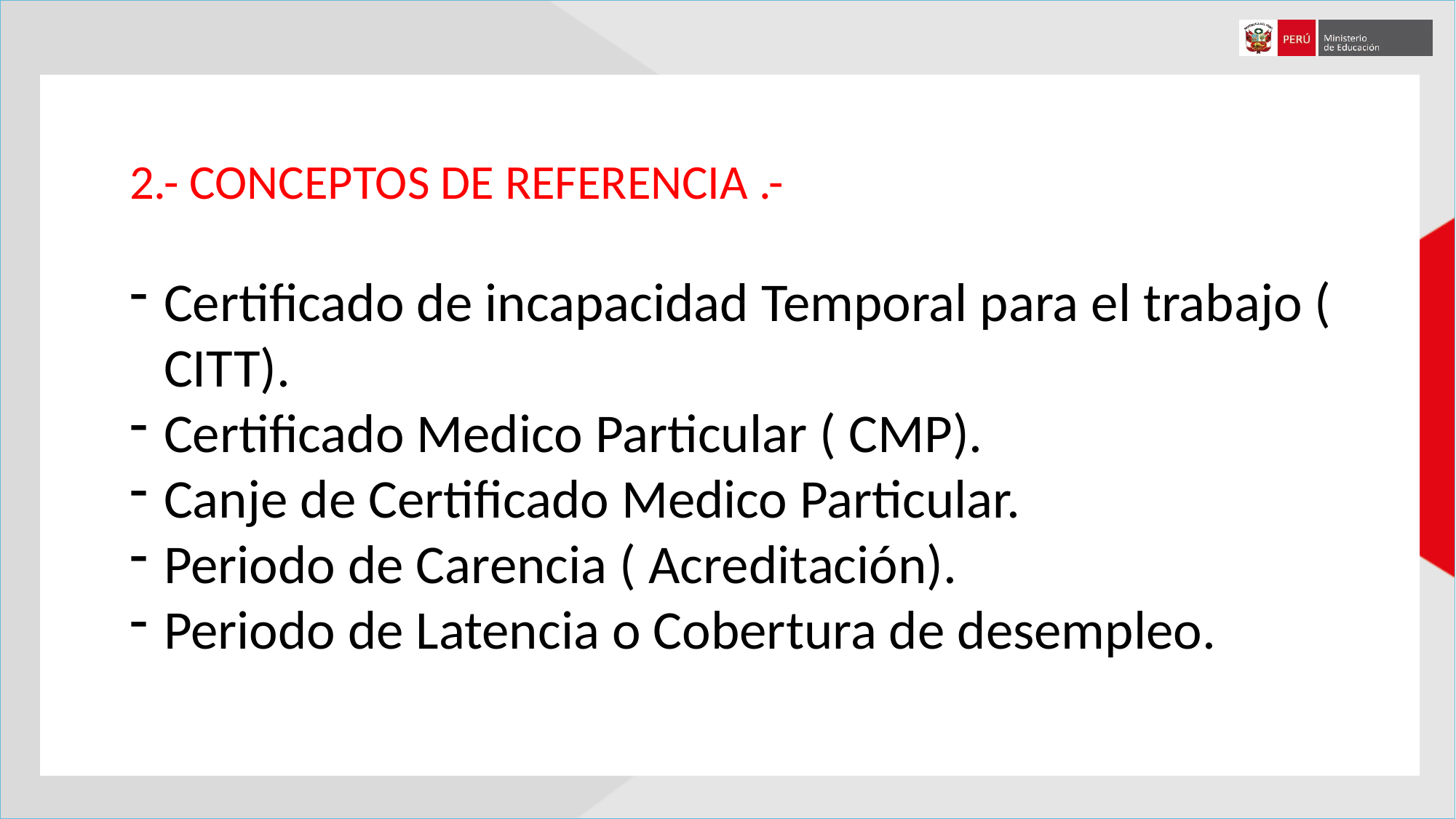

2.- CONCEPTOS DE REFERENCIA .-

Certificado de incapacidad Temporal para el trabajo ( CITT).
Certificado Medico Particular ( CMP).
Canje de Certificado Medico Particular.
Periodo de Carencia ( Acreditación).
Periodo de Latencia o Cobertura de desempleo.